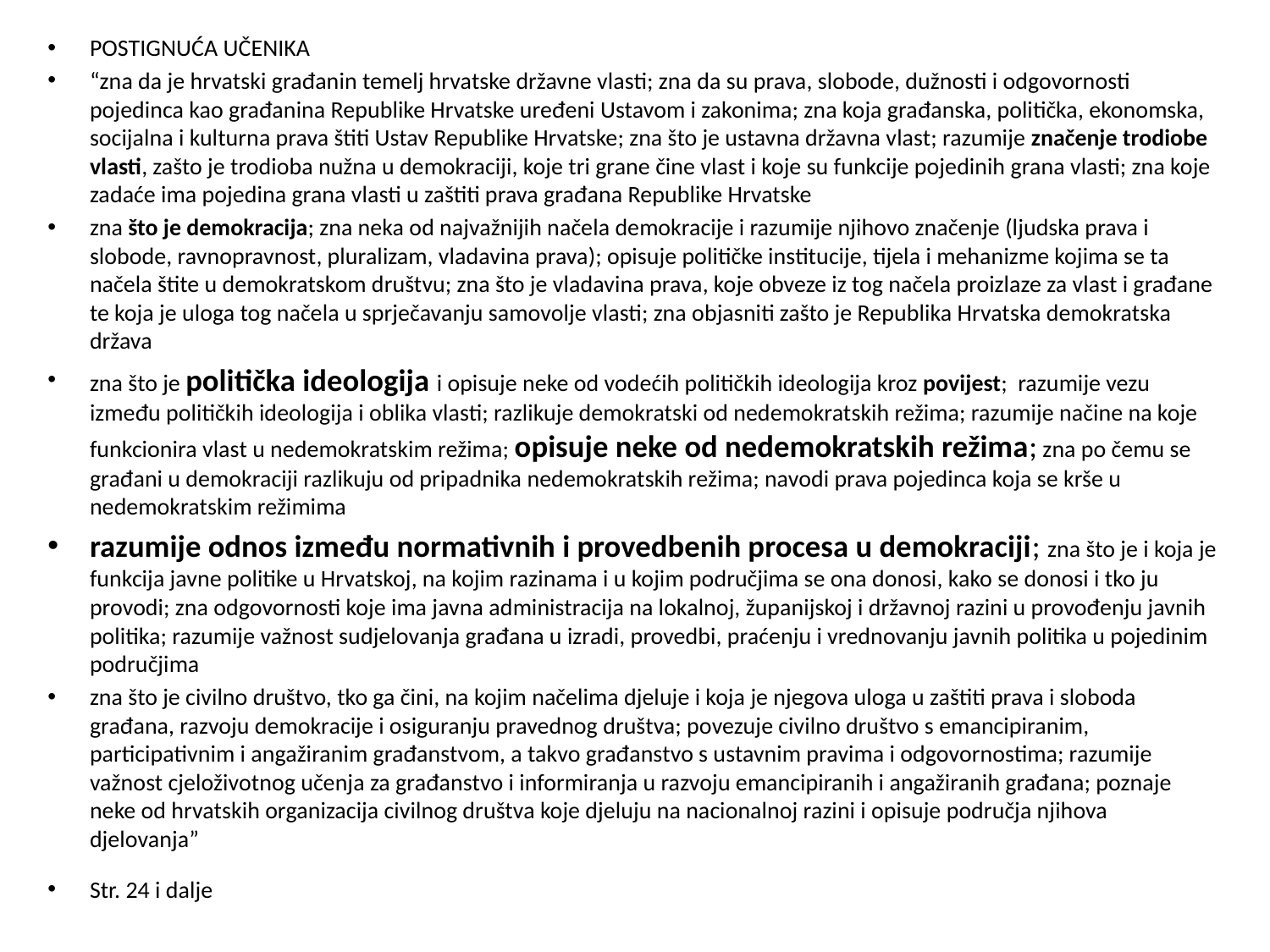

POSTIGNUĆA UČENIKA
“zna da je hrvatski građanin temelj hrvatske državne vlasti; zna da su prava, slobode, dužnosti i odgovornosti pojedinca kao građanina Republike Hrvatske uređeni Ustavom i zakonima; zna koja građanska, politička, ekonomska, socijalna i kulturna prava štiti Ustav Republike Hrvatske; zna što je ustavna državna vlast; razumije značenje trodiobe vlasti, zašto je trodioba nužna u demokraciji, koje tri grane čine vlast i koje su funkcije pojedinih grana vlasti; zna koje zadaće ima pojedina grana vlasti u zaštiti prava građana Republike Hrvatske
zna što je demokracija; zna neka od najvažnijih načela demokracije i razumije njihovo značenje (ljudska prava i slobode, ravnopravnost, pluralizam, vladavina prava); opisuje političke institucije, tijela i mehanizme kojima se ta načela štite u demokratskom društvu; zna što je vladavina prava, koje obveze iz tog načela proizlaze za vlast i građane te koja je uloga tog načela u sprječavanju samovolje vlasti; zna objasniti zašto je Republika Hrvatska demokratska država
zna što je politička ideologija i opisuje neke od vodećih političkih ideologija kroz povijest;  razumije vezu između političkih ideologija i oblika vlasti; razlikuje demokratski od nedemokratskih režima; razumije načine na koje funkcionira vlast u nedemokratskim režima; opisuje neke od nedemokratskih režima; zna po čemu se građani u demokraciji razlikuju od pripadnika nedemokratskih režima; navodi prava pojedinca koja se krše u nedemokratskim režimima
razumije odnos između normativnih i provedbenih procesa u demokraciji; zna što je i koja je funkcija javne politike u Hrvatskoj, na kojim razinama i u kojim područjima se ona donosi, kako se donosi i tko ju provodi; zna odgovornosti koje ima javna administracija na lokalnoj, županijskoj i državnoj razini u provođenju javnih politika; razumije važnost sudjelovanja građana u izradi, provedbi, praćenju i vrednovanju javnih politika u pojedinim područjima
zna što je civilno društvo, tko ga čini, na kojim načelima djeluje i koja je njegova uloga u zaštiti prava i sloboda građana, razvoju demokracije i osiguranju pravednog društva; povezuje civilno društvo s emancipiranim, participativnim i angažiranim građanstvom, a takvo građanstvo s ustavnim pravima i odgovornostima; razumije važnost cjeloživotnog učenja za građanstvo i informiranja u razvoju emancipiranih i angažiranih građana; poznaje neke od hrvatskih organizacija civilnog društva koje djeluju na nacionalnoj razini i opisuje područja njihova djelovanja”

Str. 24 i dalje